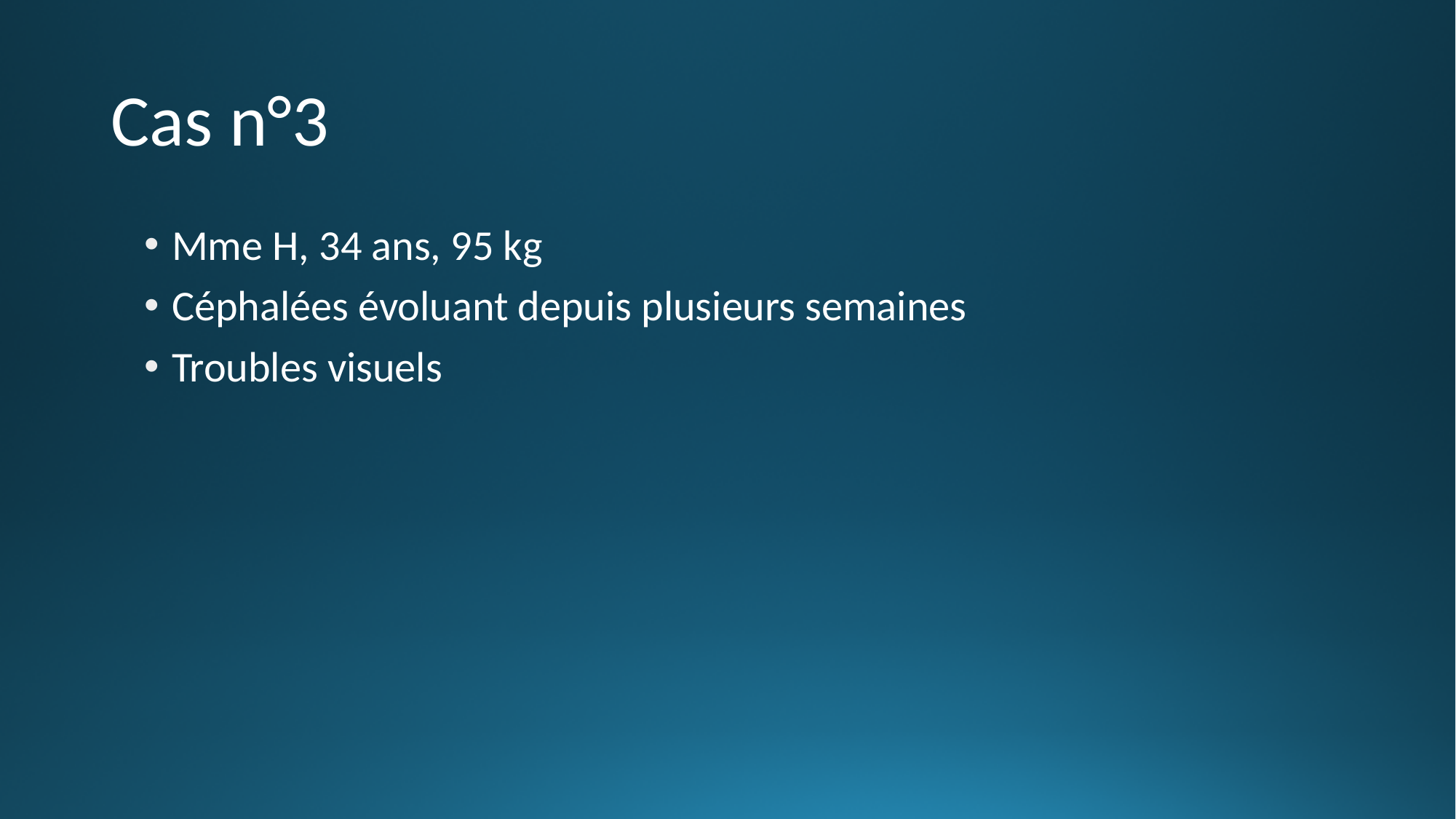

# Cas n°3
Mme H, 34 ans, 95 kg
Céphalées évoluant depuis plusieurs semaines
Troubles visuels